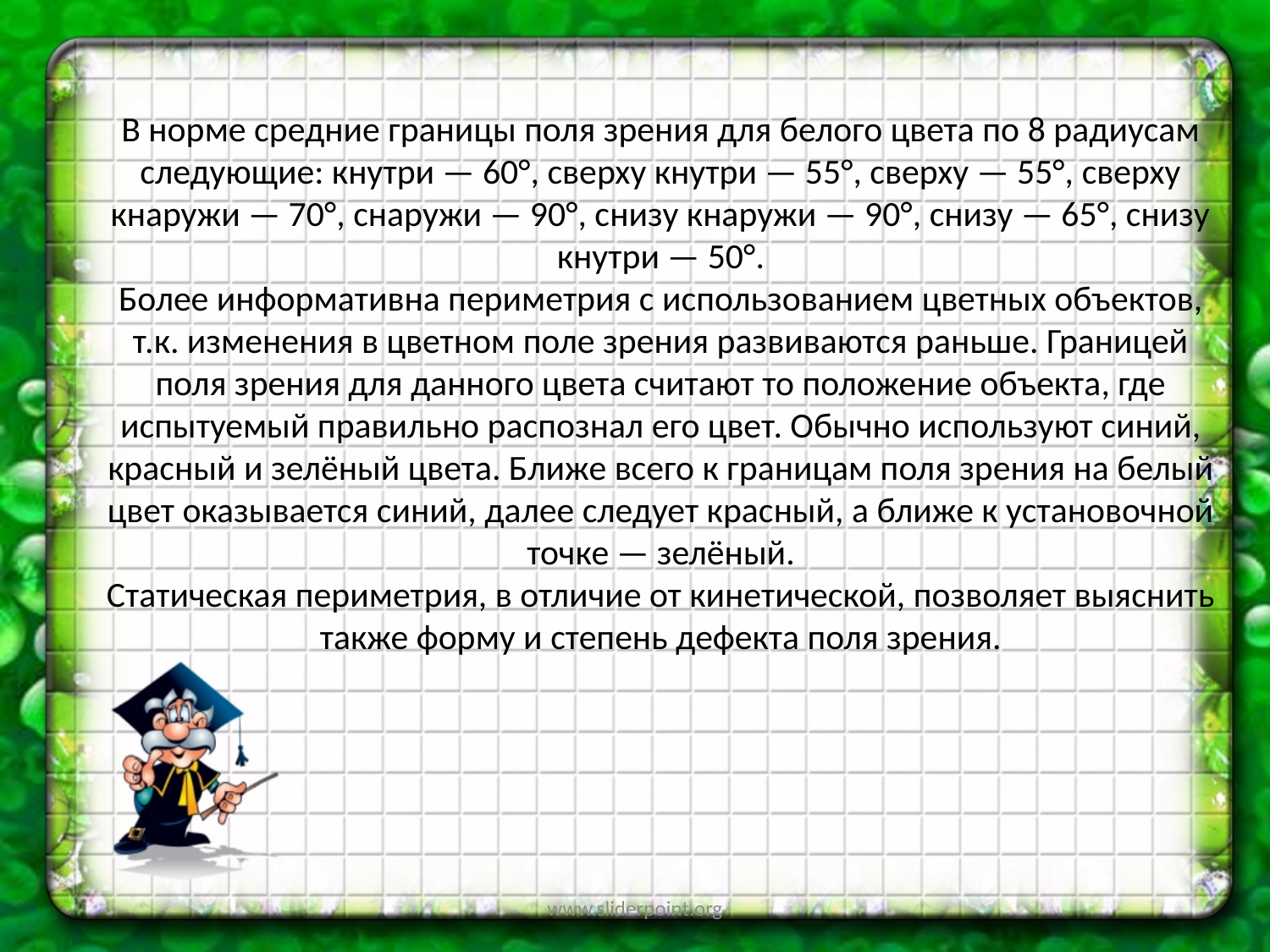

# В норме средние границы поля зрения для белого цвета по 8 радиусам следующие: кнутри — 60°, сверху кнутри — 55°, сверху — 55°, сверху кнаружи — 70°, снаружи — 90°, снизу кнаружи — 90°, снизу — 65°, снизу кнутри — 50°. Более информативна периметрия с использованием цветных объектов, т.к. изменения в цветном поле зрения развиваются раньше. Границей поля зрения для данного цвета считают то положение объекта, где испытуемый правильно распознал его цвет. Обычно используют синий, красный и зелёный цвета. Ближе всего к границам поля зрения на белый цвет оказывается синий, далее следует красный, а ближе к установочной точке — зелёный. Статическая периметрия, в отличие от кинетической, позволяет выяснить также форму и степень дефекта поля зрения.
www.sliderpoint.org